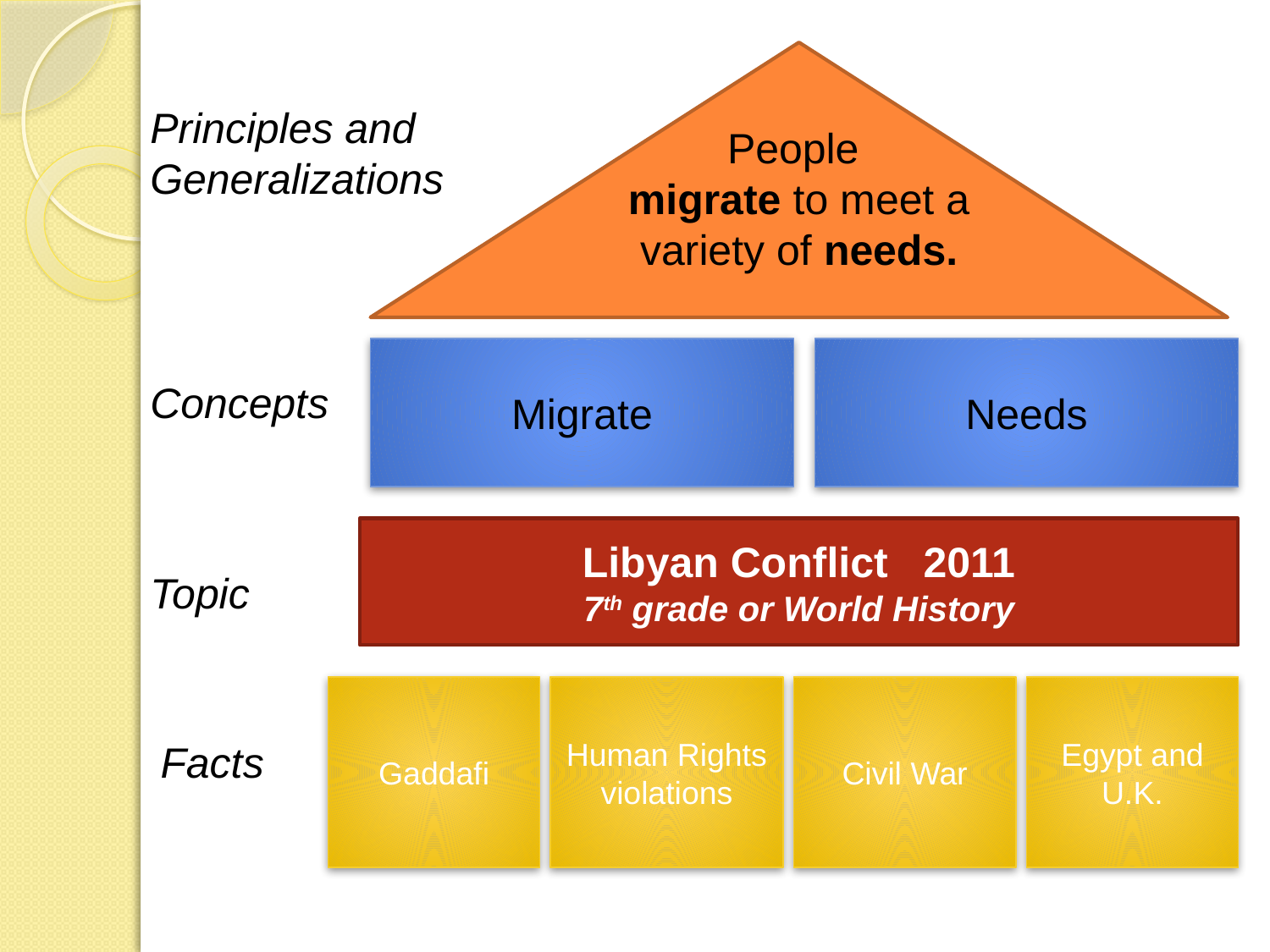

People
migrate to meet a variety of needs.

Principles and Generalizations
Migrate
Needs
Concepts
Libyan Conflict   2011
7th grade or World History
Topic
Gaddafi
Human Rights violations
Civil War

Egypt and U.K.

Facts